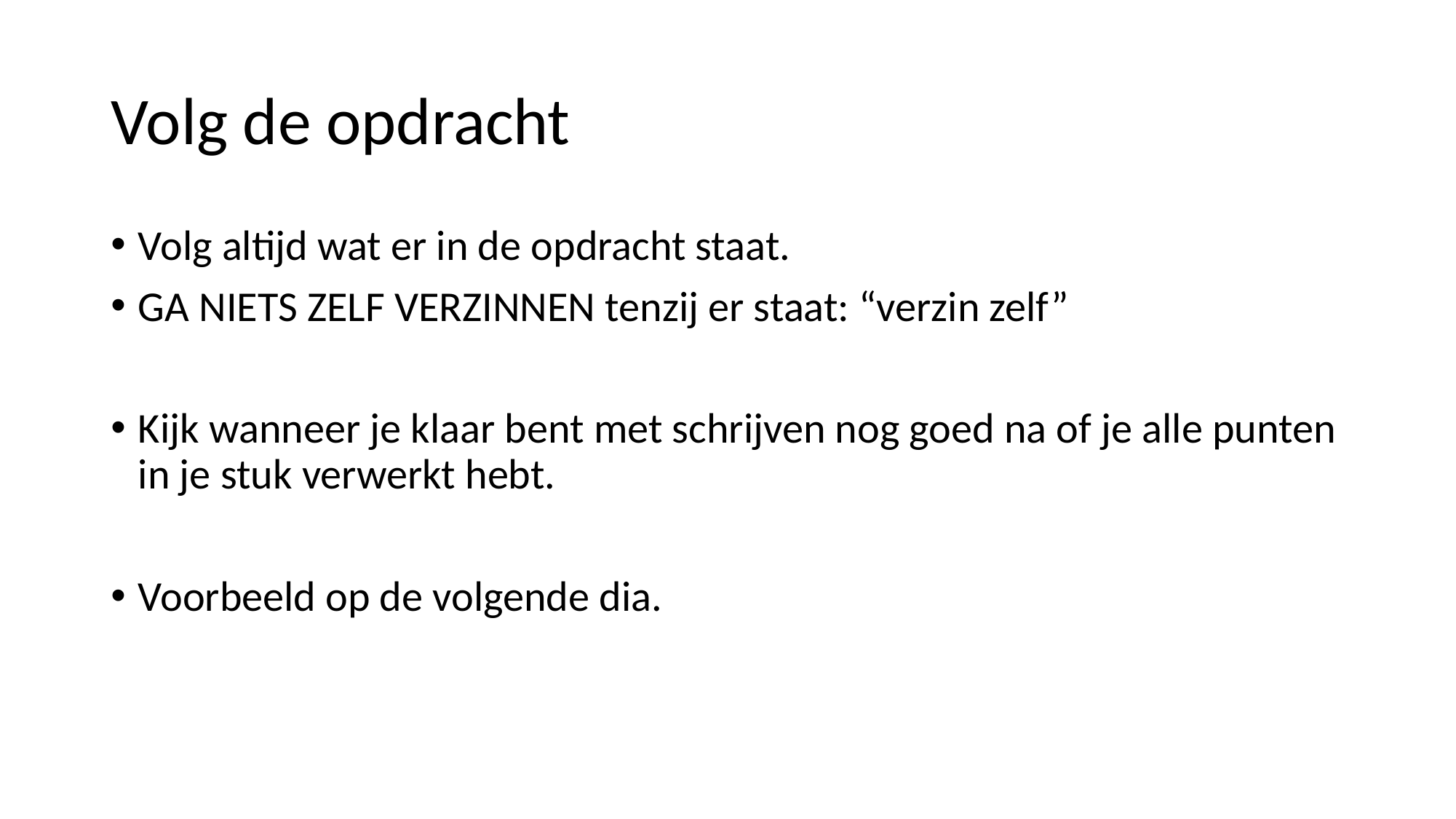

# Volg de opdracht
Volg altijd wat er in de opdracht staat.
GA NIETS ZELF VERZINNEN tenzij er staat: “verzin zelf”

Kijk wanneer je klaar bent met schrijven nog goed na of je alle punten in je stuk verwerkt hebt.

Voorbeeld op de volgende dia.